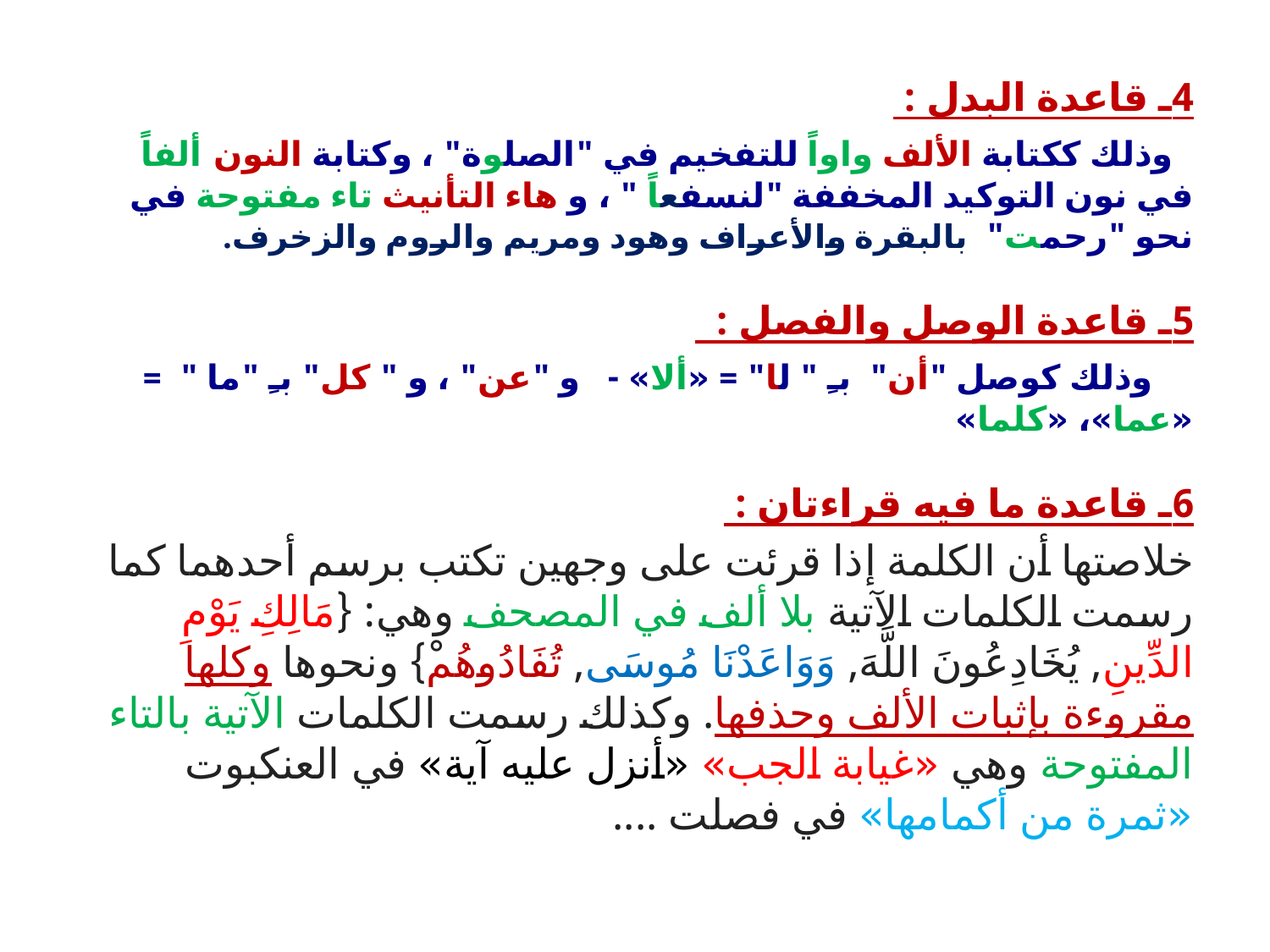

4ـ قاعدة البدل :
  وذلك ككتابة الألف واواً للتفخيم في "الصلوة" ، وكتابة النون ألفاً في نون التوكيد المخففة "لنسفعاً " ، و هاء التأنيث تاء مفتوحة في نحو "رحمت"  بالبقرة والأعراف وهود ومريم والروم والزخرف.
5ـ قاعدة الوصل والفصل :
    وذلك كوصل "أن"  بـِ " لا" = «ألا» -   و "عن" ، و " كل" بـِ "ما "  = «عما»، «كلما»
6ـ قاعدة ما فيه قراءتان :
خلاصتها أن الكلمة إذا قرئت على وجهين تكتب برسم أحدهما كما رسمت الكلمات الآتية بلا ألف في المصحف وهي: {مَالِكِ يَوْمِ الدِّينِ, يُخَادِعُونَ اللَّهَ, وَوَاعَدْنَا مُوسَى, تُفَادُوهُمْ} ونحوها وكلها مقروءة بإثبات الألف وحذفها. وكذلك رسمت الكلمات الآتية بالتاء المفتوحة وهي «غيابة الجب» «أنزل عليه آية» في العنكبوت «ثمرة من أكمامها» في فصلت ....